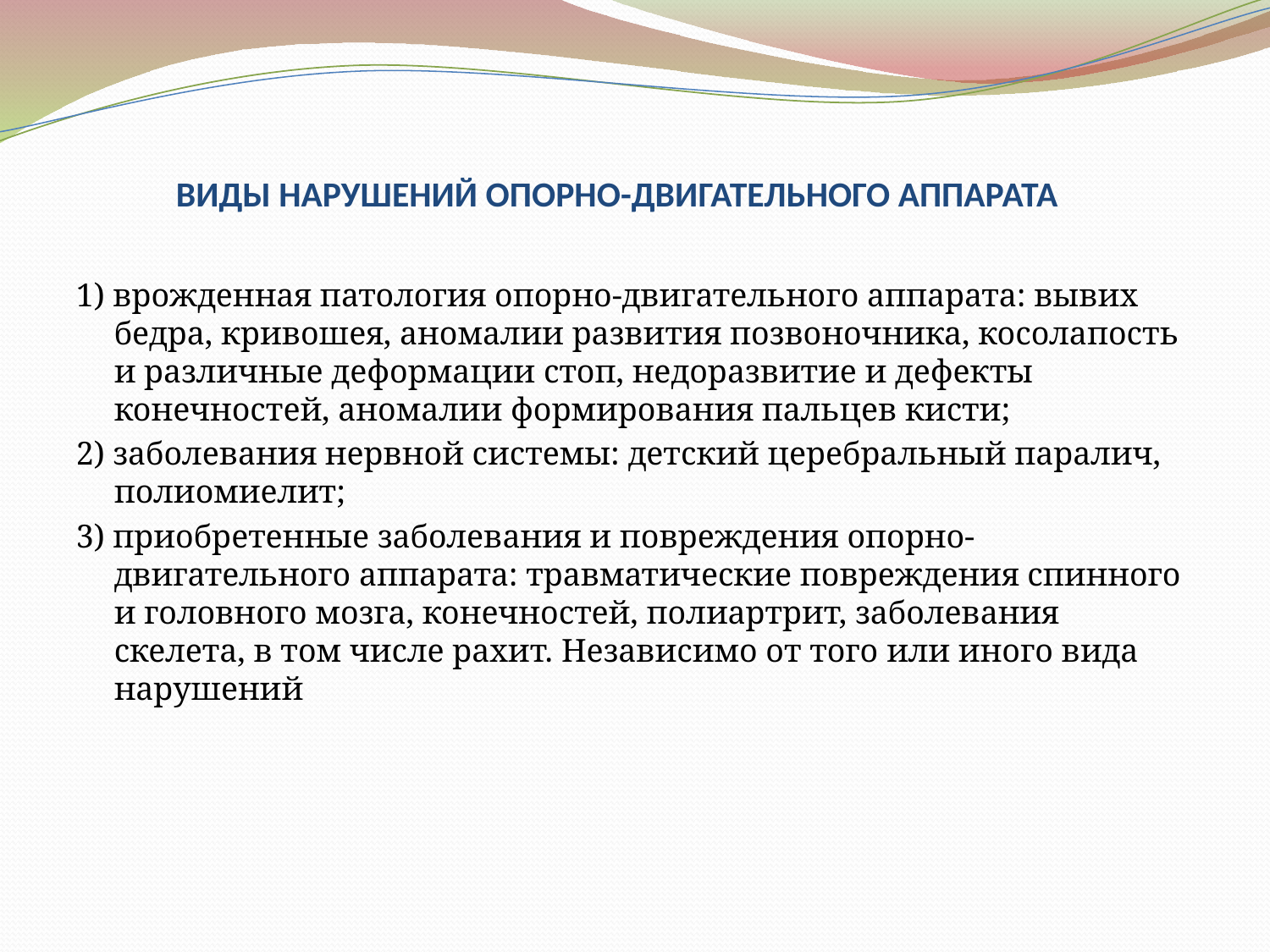

# ВИДЫ НАРУШЕНИЙ ОПОРНО-ДВИГАТЕЛЬНОГО АППАРАТА
1) врожденная патология опорно-двигательного аппарата: вывих бедра, кривошея, аномалии развития позвоночника, косолапость и различные деформации стоп, недоразвитие и дефекты конечностей, аномалии формирования пальцев кисти;
2) заболевания нервной системы: детский церебральный паралич, полиомиелит;
3) приобретенные заболевания и повреждения опорно-двигательного аппарата: травматические повреждения спинного и головного мозга, конечностей, полиартрит, заболевания скелета, в том числе рахит. Независимо от того или иного вида нарушений